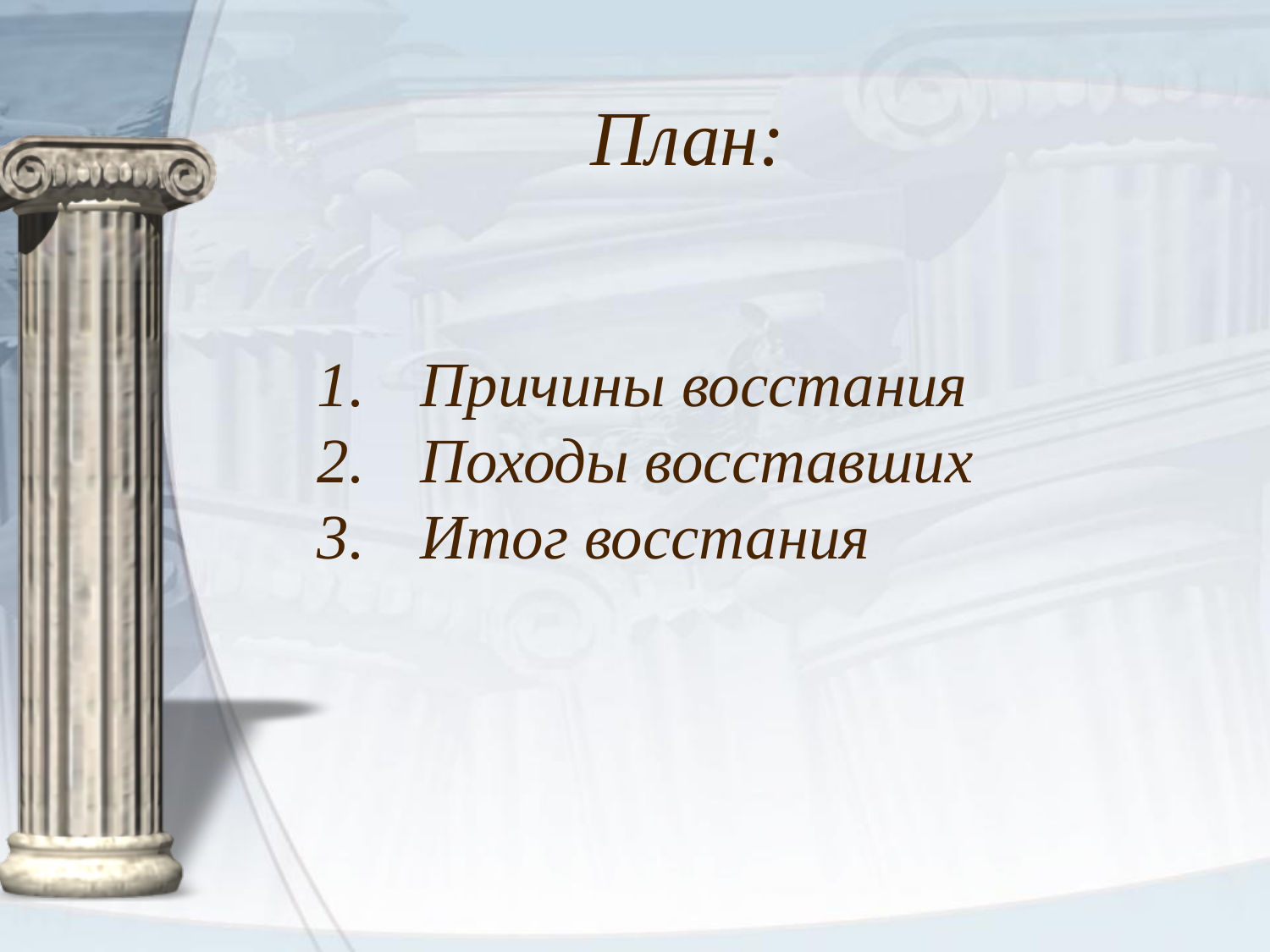

План:
Причины восстания
Походы восставших
Итог восстания